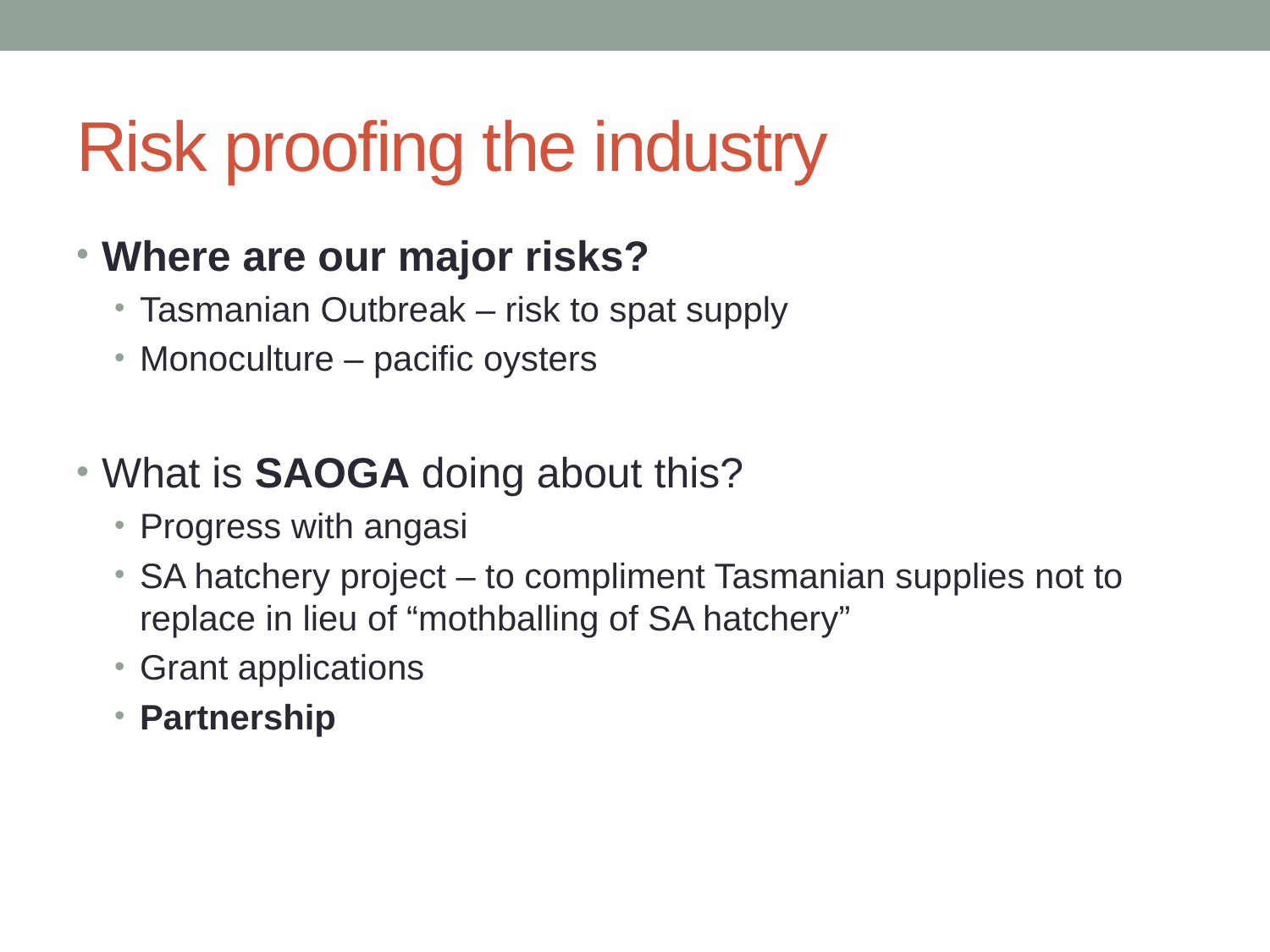

# Risk proofing the industry
Where are our major risks?
Tasmanian Outbreak – risk to spat supply
Monoculture – pacific oysters

What is SAOGA doing about this?
Progress with angasi
SA hatchery project – to compliment Tasmanian supplies not to replace in lieu of “mothballing of SA hatchery”
Grant applications
Partnership